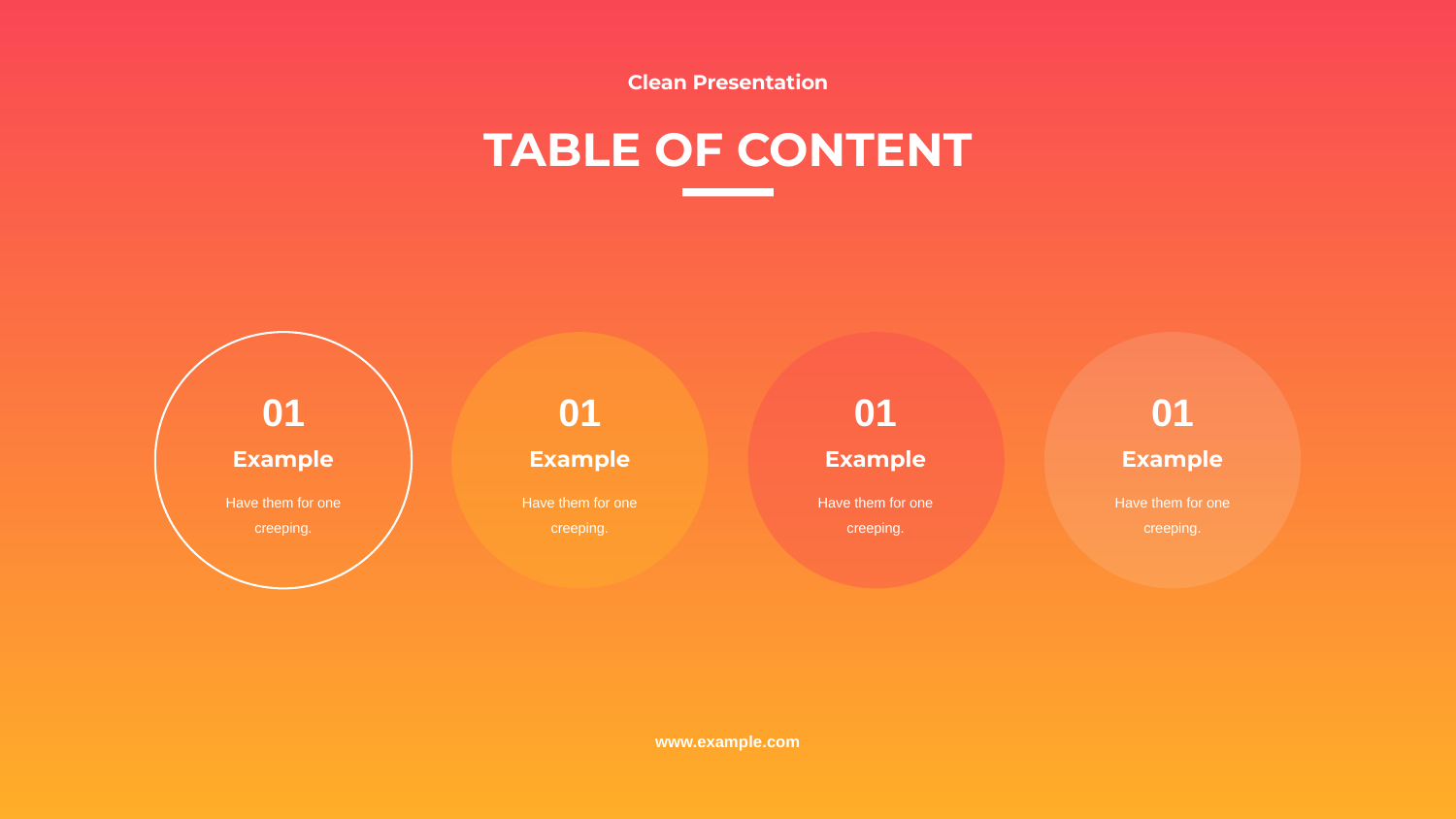

Clean Presentation
TABLE OF CONTENT

01
Example
Have them for one
creeping.
01
Example
Have them for one
creeping.
01
Example
Have them for one
creeping.
01
Example
Have them for one
creeping.
www.example.com